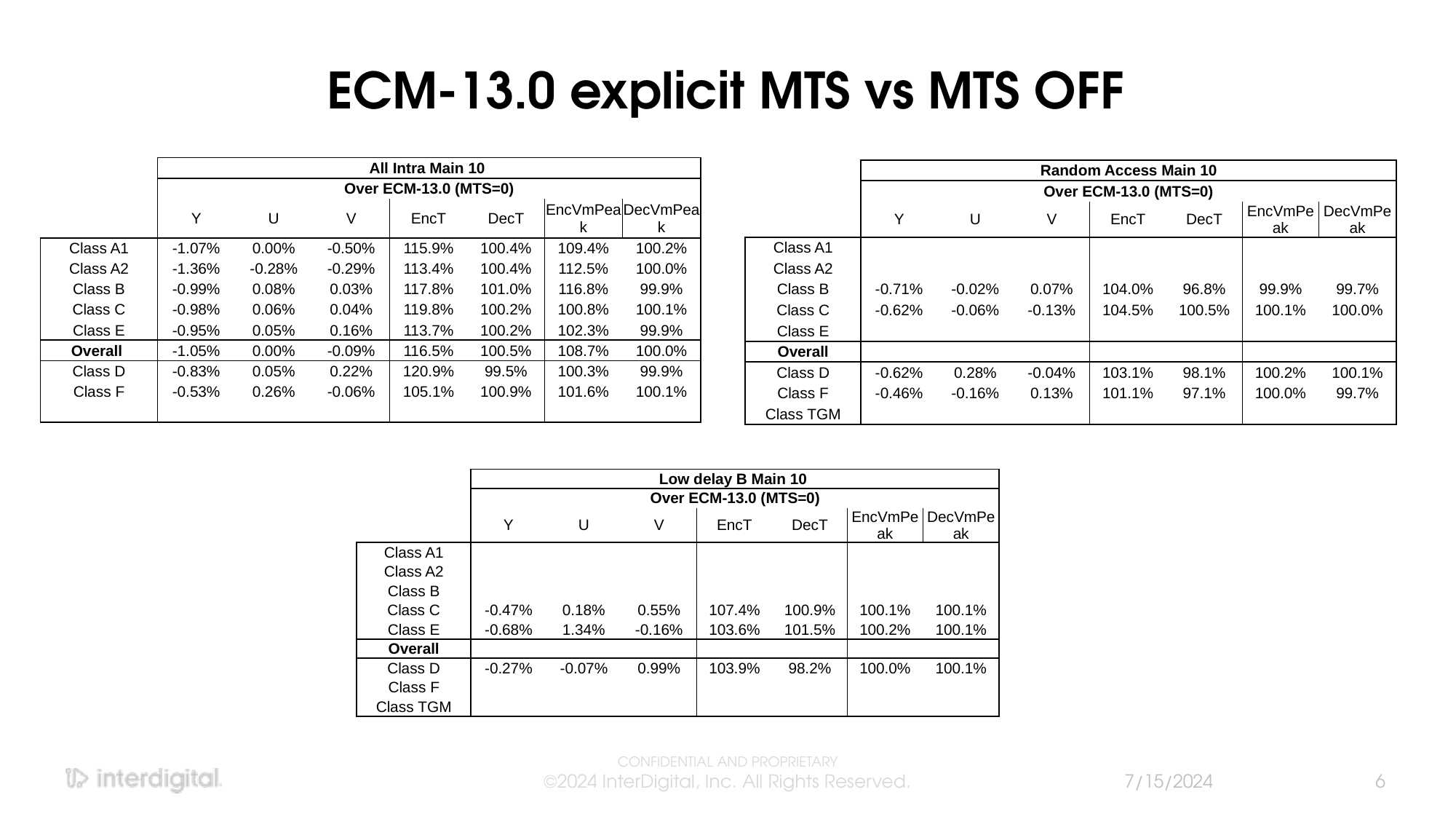

# ECM-13.0 explicit MTS vs MTS OFF
|  | All Intra Main 10 |  |  |  |  |  |  |
| --- | --- | --- | --- | --- | --- | --- | --- |
|  | Over ECM-13.0 (MTS=0) |  |  |  |  |  |  |
|  | Y | U | V | EncT | DecT | EncVmPeak | DecVmPeak |
| Class A1 | -1.07% | 0.00% | -0.50% | 115.9% | 100.4% | 109.4% | 100.2% |
| Class A2 | -1.36% | -0.28% | -0.29% | 113.4% | 100.4% | 112.5% | 100.0% |
| Class B | -0.99% | 0.08% | 0.03% | 117.8% | 101.0% | 116.8% | 99.9% |
| Class C | -0.98% | 0.06% | 0.04% | 119.8% | 100.2% | 100.8% | 100.1% |
| Class E | -0.95% | 0.05% | 0.16% | 113.7% | 100.2% | 102.3% | 99.9% |
| Overall | -1.05% | 0.00% | -0.09% | 116.5% | 100.5% | 108.7% | 100.0% |
| Class D | -0.83% | 0.05% | 0.22% | 120.9% | 99.5% | 100.3% | 99.9% |
| Class F | -0.53% | 0.26% | -0.06% | 105.1% | 100.9% | 101.6% | 100.1% |
|  |  |  |  |  |  |  |  |
|  | Random Access Main 10 |  |  |  |  |  |  |
| --- | --- | --- | --- | --- | --- | --- | --- |
|  | Over ECM-13.0 (MTS=0) |  |  |  |  |  |  |
|  | Y | U | V | EncT | DecT | EncVmPeak | DecVmPeak |
| Class A1 |  |  |  |  |  |  |  |
| Class A2 |  |  |  |  |  |  |  |
| Class B | -0.71% | -0.02% | 0.07% | 104.0% | 96.8% | 99.9% | 99.7% |
| Class C | -0.62% | -0.06% | -0.13% | 104.5% | 100.5% | 100.1% | 100.0% |
| Class E |  |  |  |  |  |  |  |
| Overall |  |  |  |  |  |  |  |
| Class D | -0.62% | 0.28% | -0.04% | 103.1% | 98.1% | 100.2% | 100.1% |
| Class F | -0.46% | -0.16% | 0.13% | 101.1% | 97.1% | 100.0% | 99.7% |
| Class TGM |  |  |  |  |  |  |  |
|  | Low delay B Main 10 |  |  |  |  |  |  |
| --- | --- | --- | --- | --- | --- | --- | --- |
|  | Over ECM-13.0 (MTS=0) |  |  |  |  |  |  |
|  | Y | U | V | EncT | DecT | EncVmPeak | DecVmPeak |
| Class A1 |  |  |  |  |  |  |  |
| Class A2 |  |  |  |  |  |  |  |
| Class B |  |  |  |  |  |  |  |
| Class C | -0.47% | 0.18% | 0.55% | 107.4% | 100.9% | 100.1% | 100.1% |
| Class E | -0.68% | 1.34% | -0.16% | 103.6% | 101.5% | 100.2% | 100.1% |
| Overall |  |  |  |  |  |  |  |
| Class D | -0.27% | -0.07% | 0.99% | 103.9% | 98.2% | 100.0% | 100.1% |
| Class F |  |  |  |  |  |  |  |
| Class TGM |  |  |  |  |  |  |  |
CONFIDENTIAL AND PROPRIETARY
©2024 InterDigital, Inc. All Rights Reserved.
7/15/2024
6